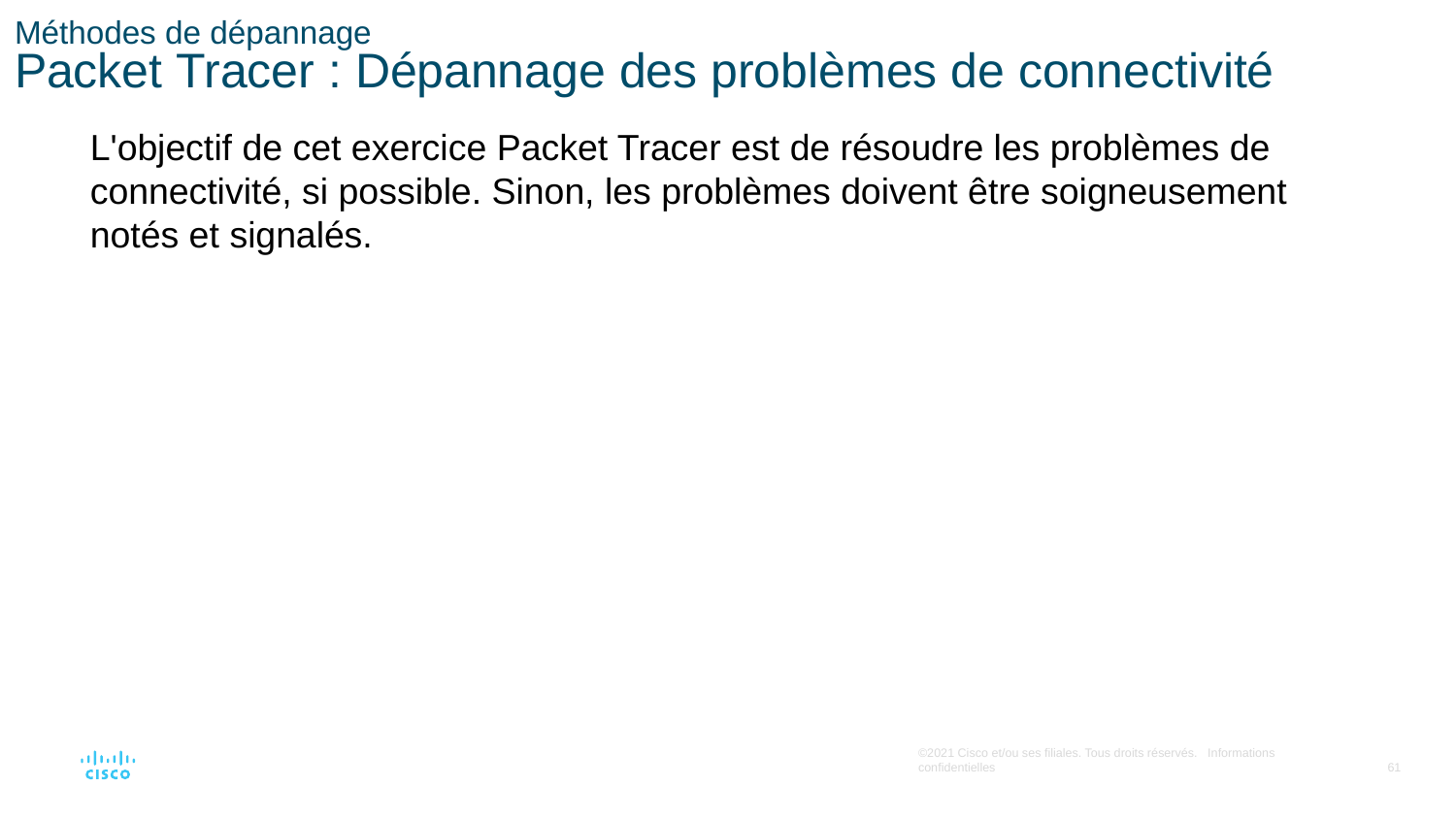

# Méthodes de dépannage Packet Tracer : Dépannage des problèmes de connectivité
L'objectif de cet exercice Packet Tracer est de résoudre les problèmes de connectivité, si possible. Sinon, les problèmes doivent être soigneusement notés et signalés.